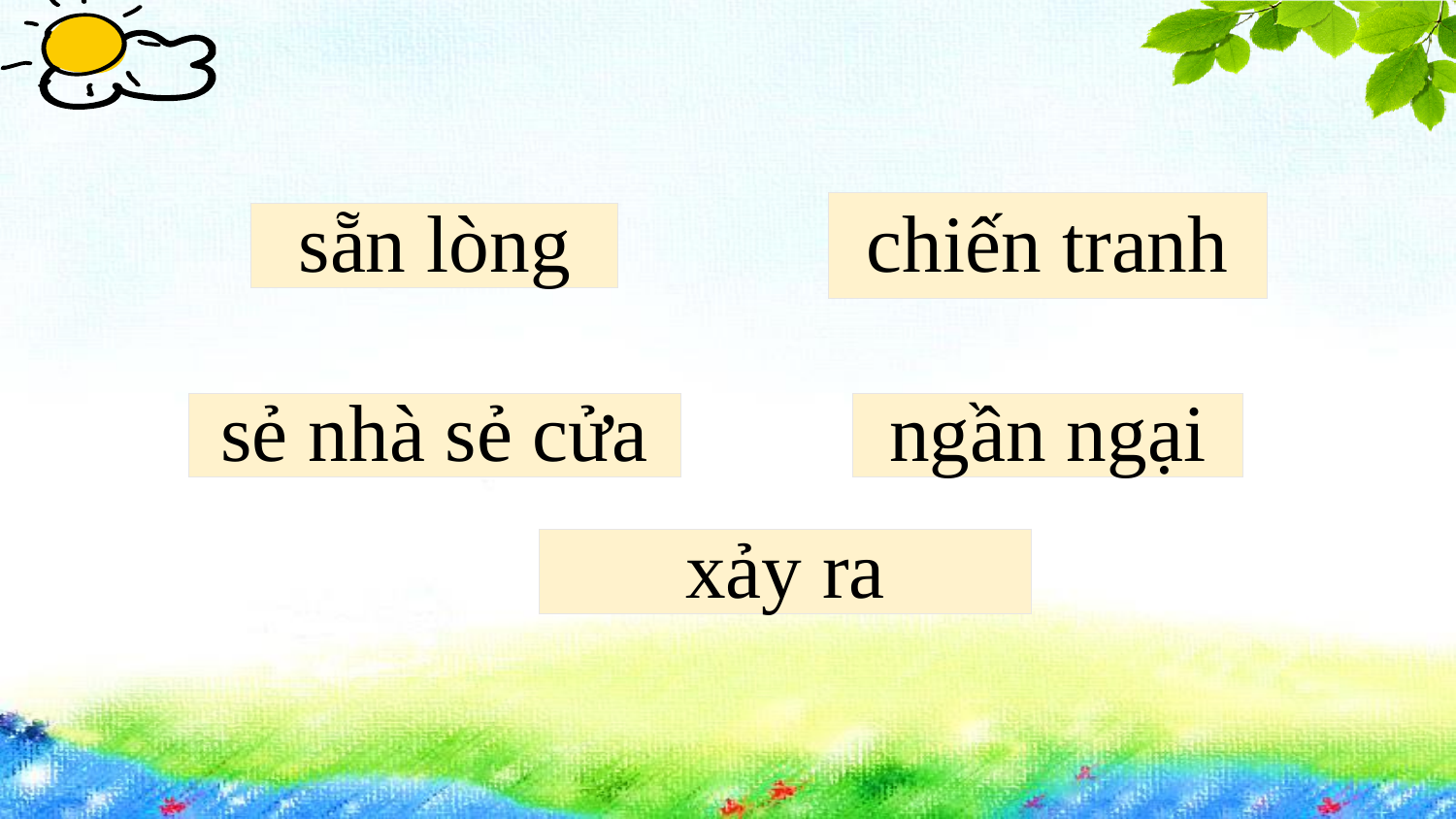

chiến tranh
sẵn lòng
ngần ngại
sẻ nhà sẻ cửa
xảy ra